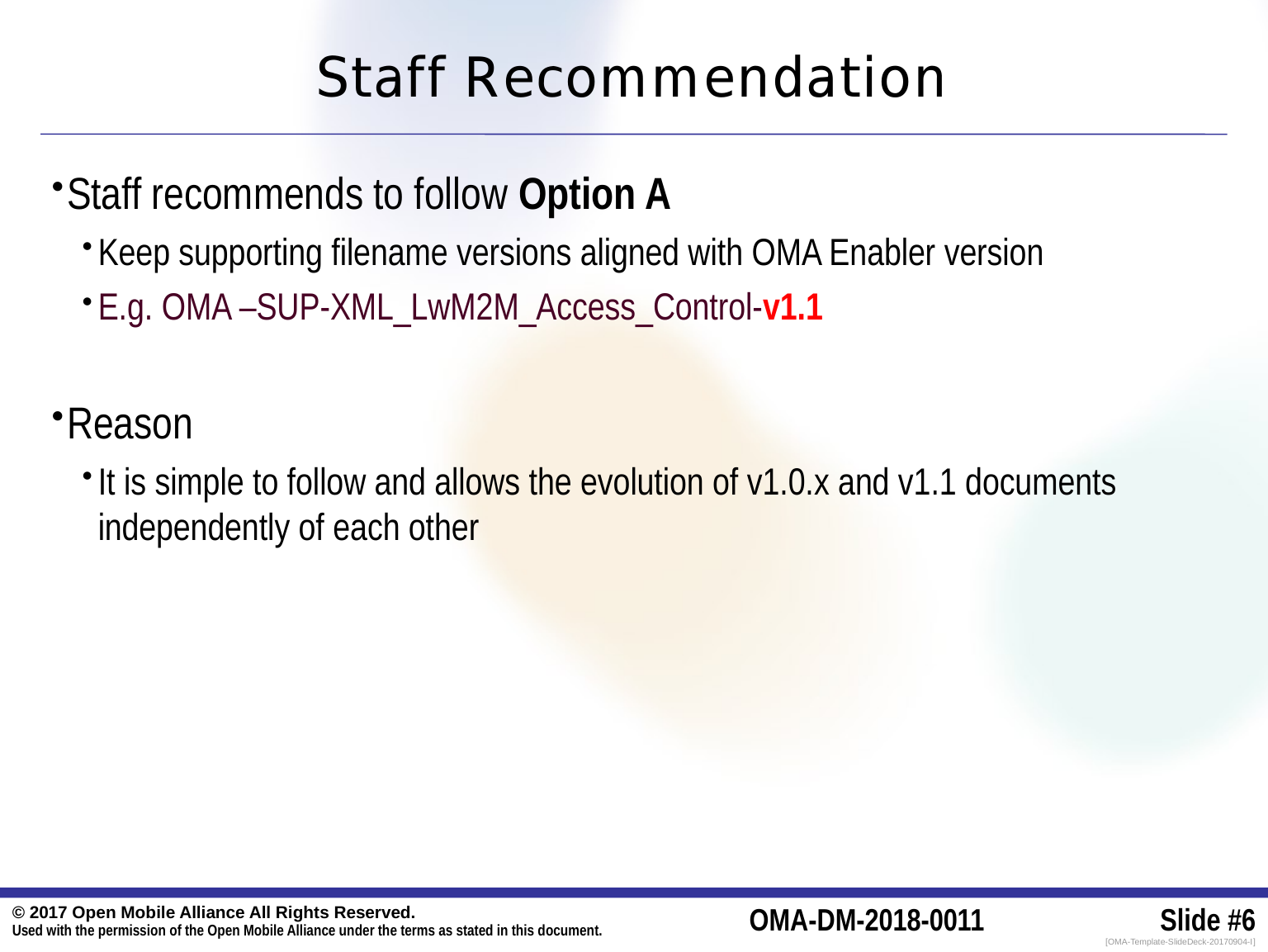

# Staff Recommendation
Staff recommends to follow Option A
Keep supporting filename versions aligned with OMA Enabler version
E.g. OMA –SUP-XML_LwM2M_Access_Control-v1.1

Reason
It is simple to follow and allows the evolution of v1.0.x and v1.1 documents independently of each other